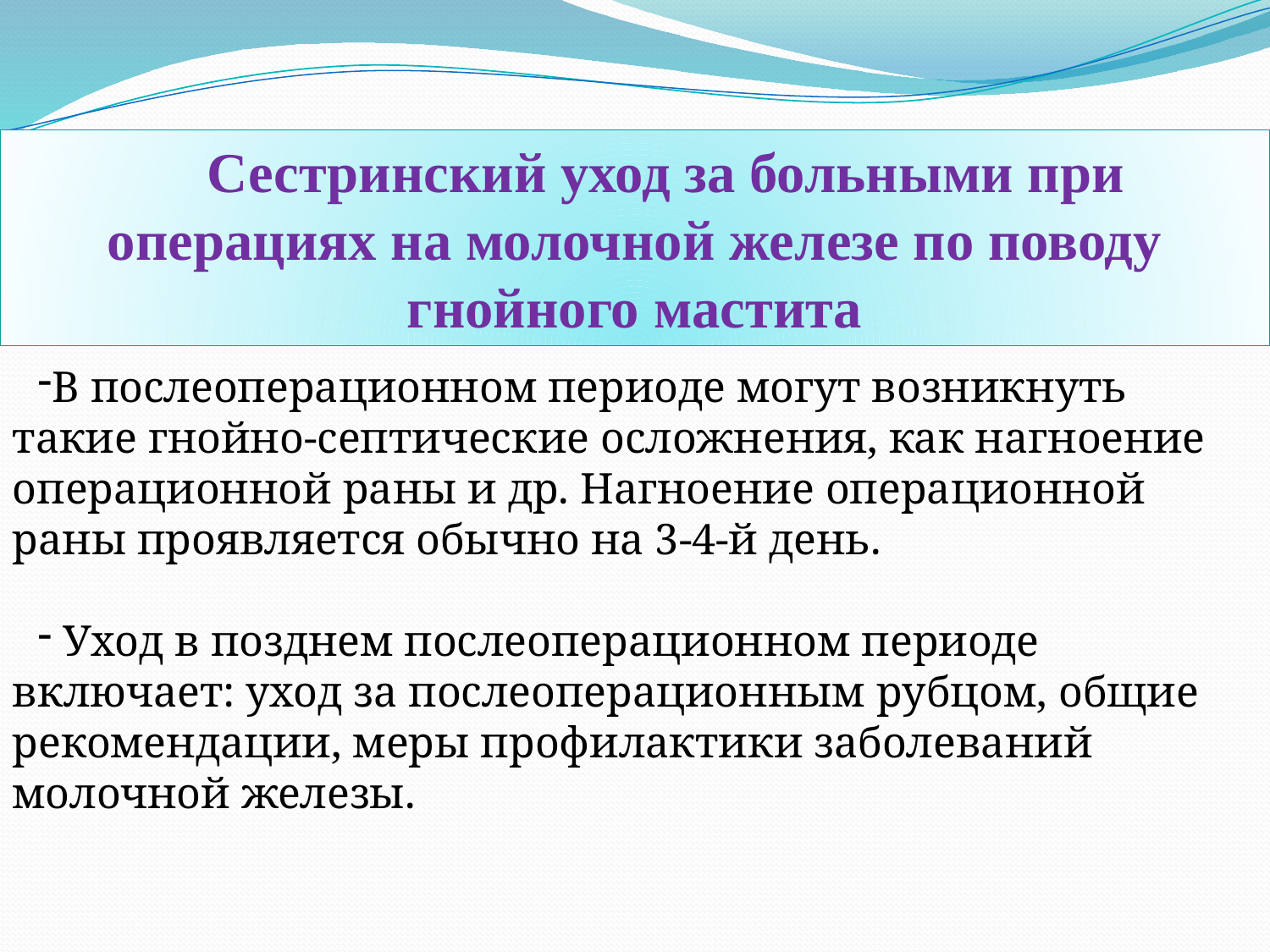

Сестринский уход за больными при операциях на молочной железе по поводу гнойного мастита
В послеоперационном периоде могут возникнуть такие гнойно-септические осложнения, как нагноение операционной раны и др. Нагноение операционной раны проявляется обычно на 3-4-й день.

 Уход в позднем послеоперационном периоде включает: уход за послеоперационным рубцом, общие рекомендации, меры профилактики заболеваний молочной железы.